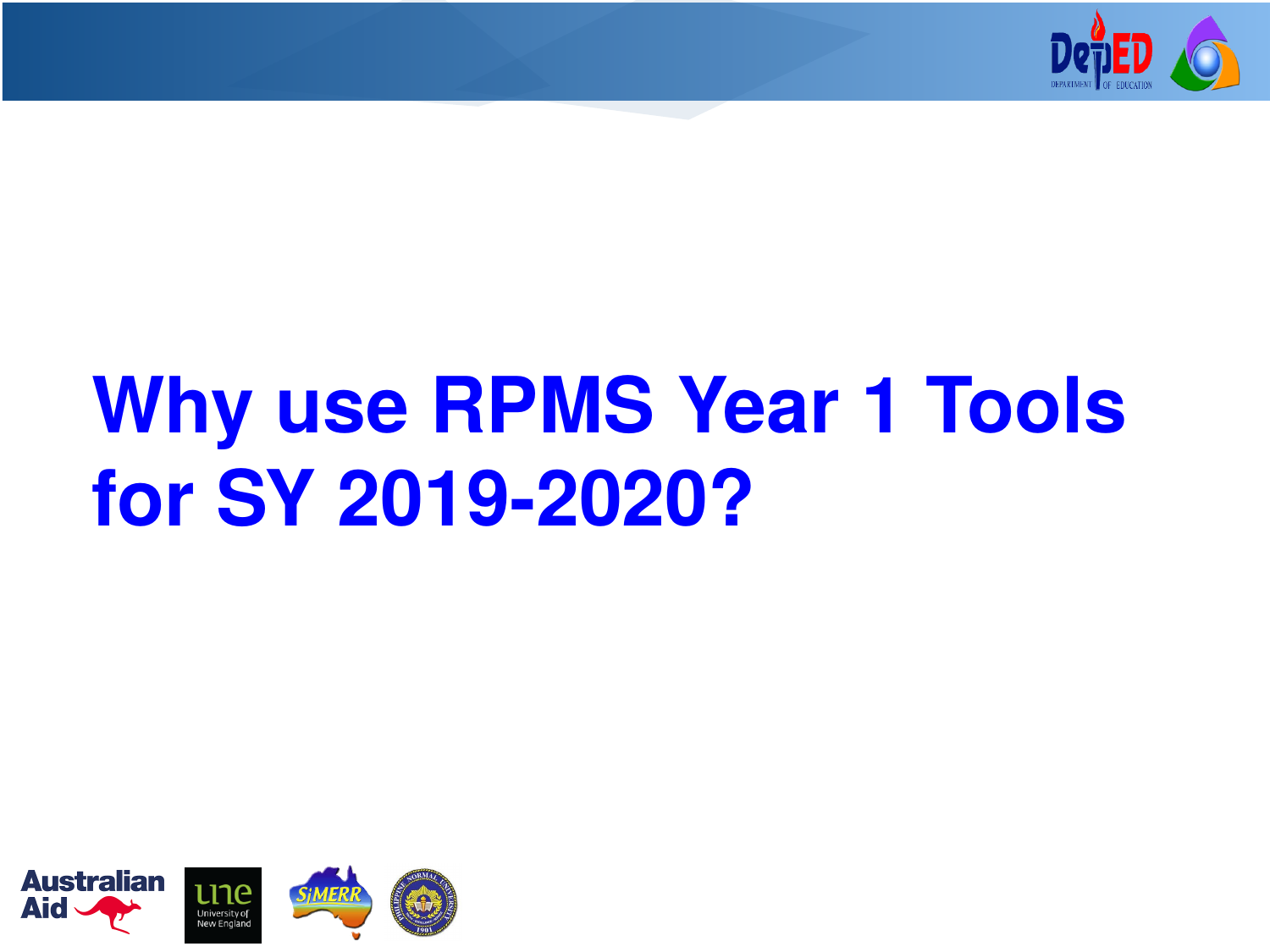

Why use RPMS Year 1 Tools
for SY 2019-2020?